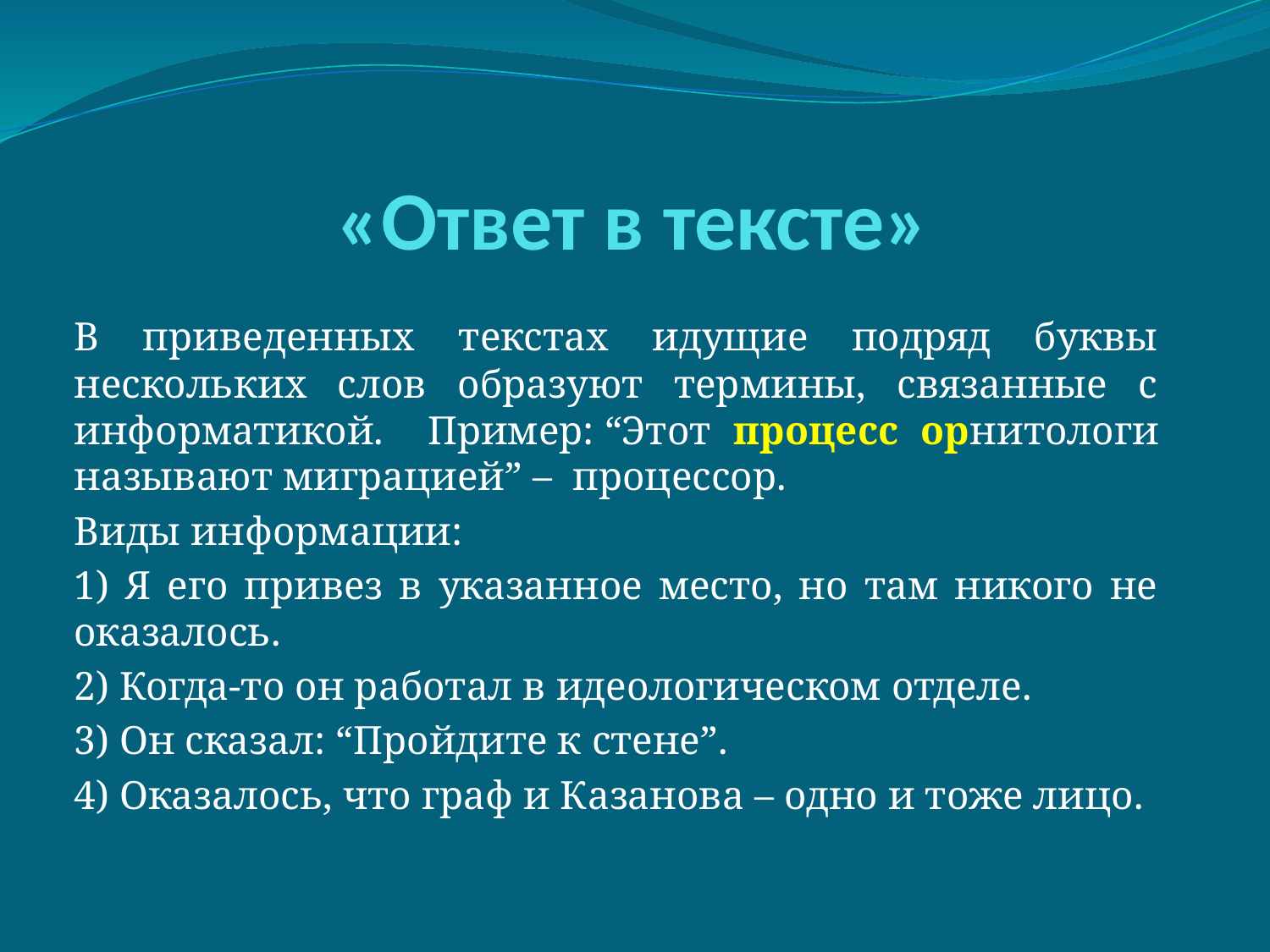

# «Ответ в тексте»
В приведенных текстах идущие подряд буквы нескольких слов образуют термины, связанные с информатикой.  Пример: “Этот процесс орнитологи называют миграцией” –  процессор.
Виды информации:
1) Я его привез в указанное место, но там никого не оказалось.
2) Когда-то он работал в идеологическом отделе.
3) Он сказал: “Пройдите к стене”.
4) Оказалось, что граф и Казанова – одно и тоже лицо.